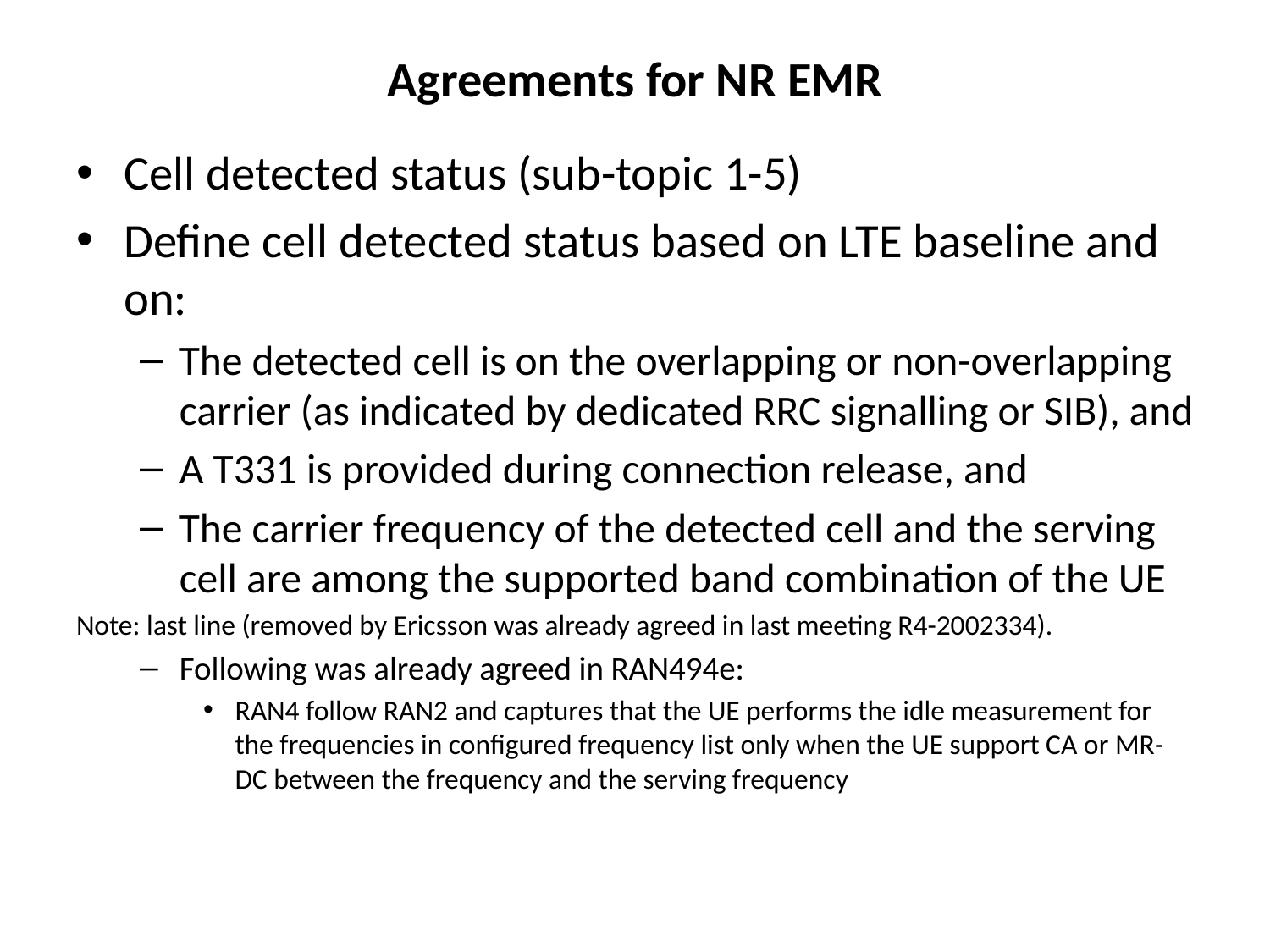

# Agreements for NR EMR
Cell detected status (sub-topic 1-5)
Define cell detected status based on LTE baseline and on:
The detected cell is on the overlapping or non-overlapping carrier (as indicated by dedicated RRC signalling or SIB), and
A T331 is provided during connection release, and
The carrier frequency of the detected cell and the serving cell are among the supported band combination of the UE
Note: last line (removed by Ericsson was already agreed in last meeting R4-2002334).
Following was already agreed in RAN494e:
RAN4 follow RAN2 and captures that the UE performs the idle measurement for the frequencies in configured frequency list only when the UE support CA or MR-DC between the frequency and the serving frequency